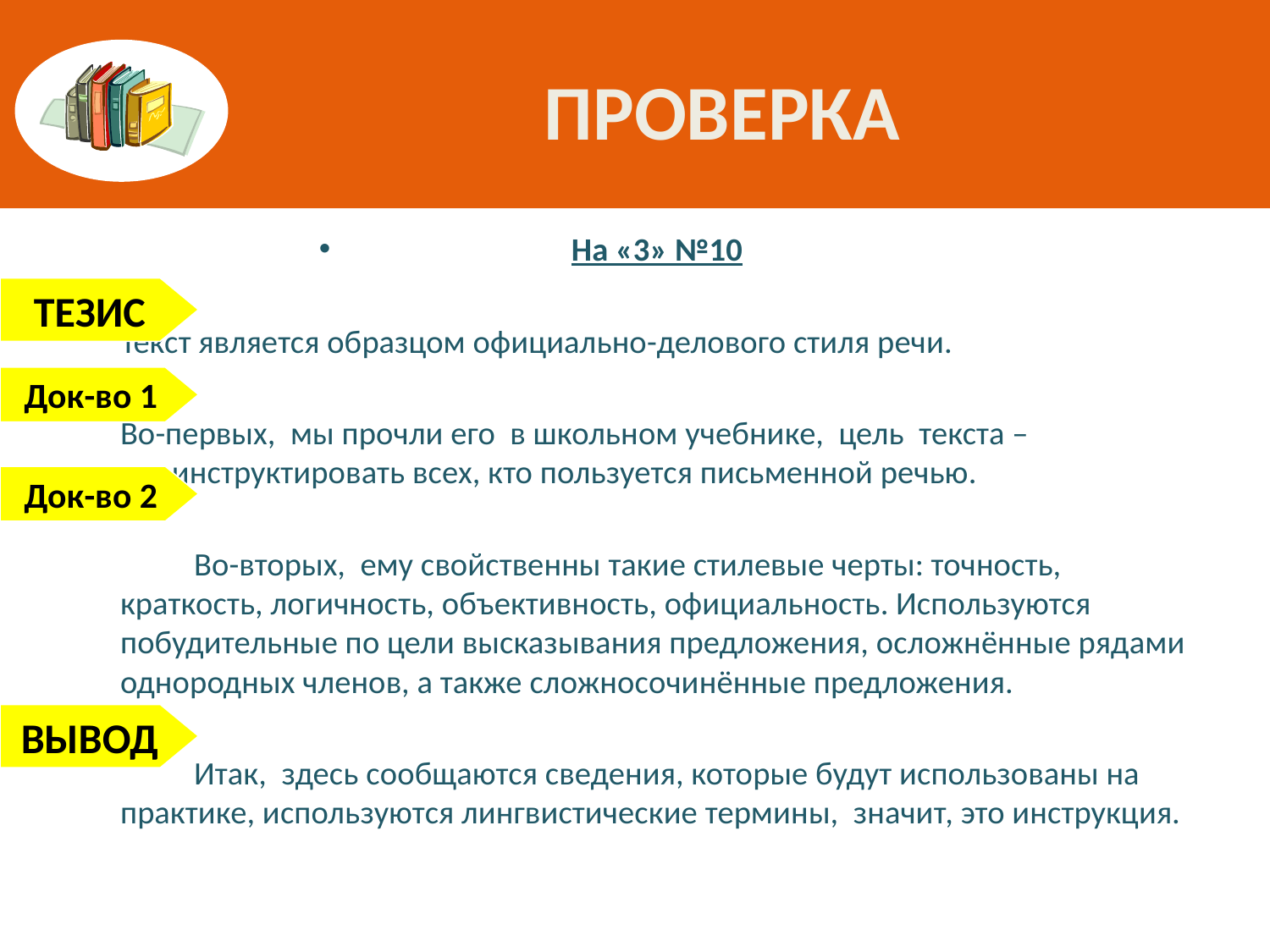

# проверка
На «3» №10

 		Текст является образцом официально-делового стиля речи.

  		Во-первых,  мы прочли его  в школьном учебнике,  цель  текста –                     проинструктировать всех, кто пользуется письменной речью.

         	Во-вторых,  ему свойственны такие стилевые черты: точность, краткость, логичность, объективность, официальность. Используются побудительные по цели высказывания предложения, осложнённые рядами однородных членов, а также сложносочинённые предложения.

           	Итак,  здесь сообщаются сведения, которые будут использованы на практике, используются лингвистические термины,  значит, это инструкция.
ТЕЗИС
Док-во 1
Док-во 2
ВЫВОД